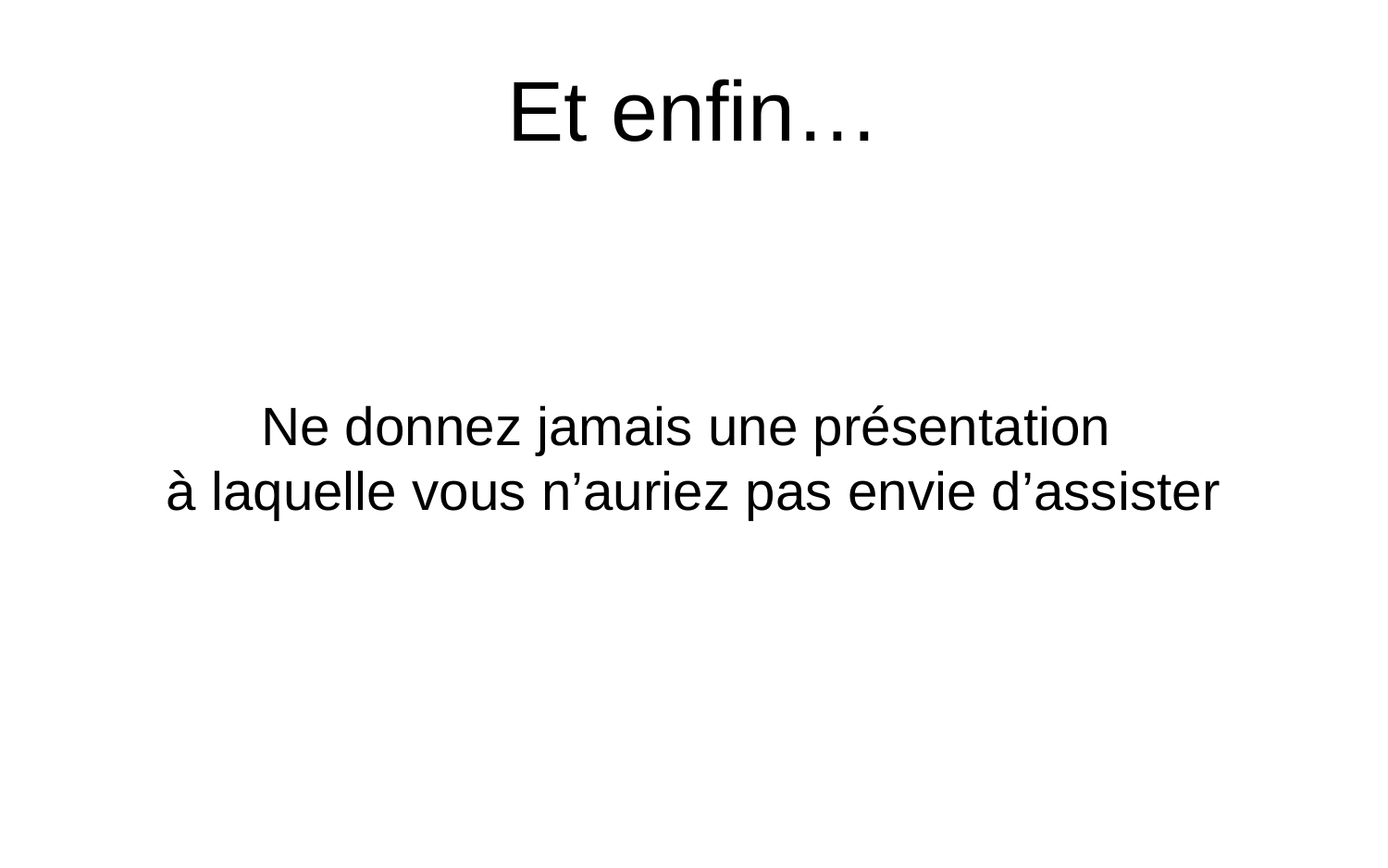

Et enfin…
Ne donnez jamais une présentation
à laquelle vous n’auriez pas envie d’assister